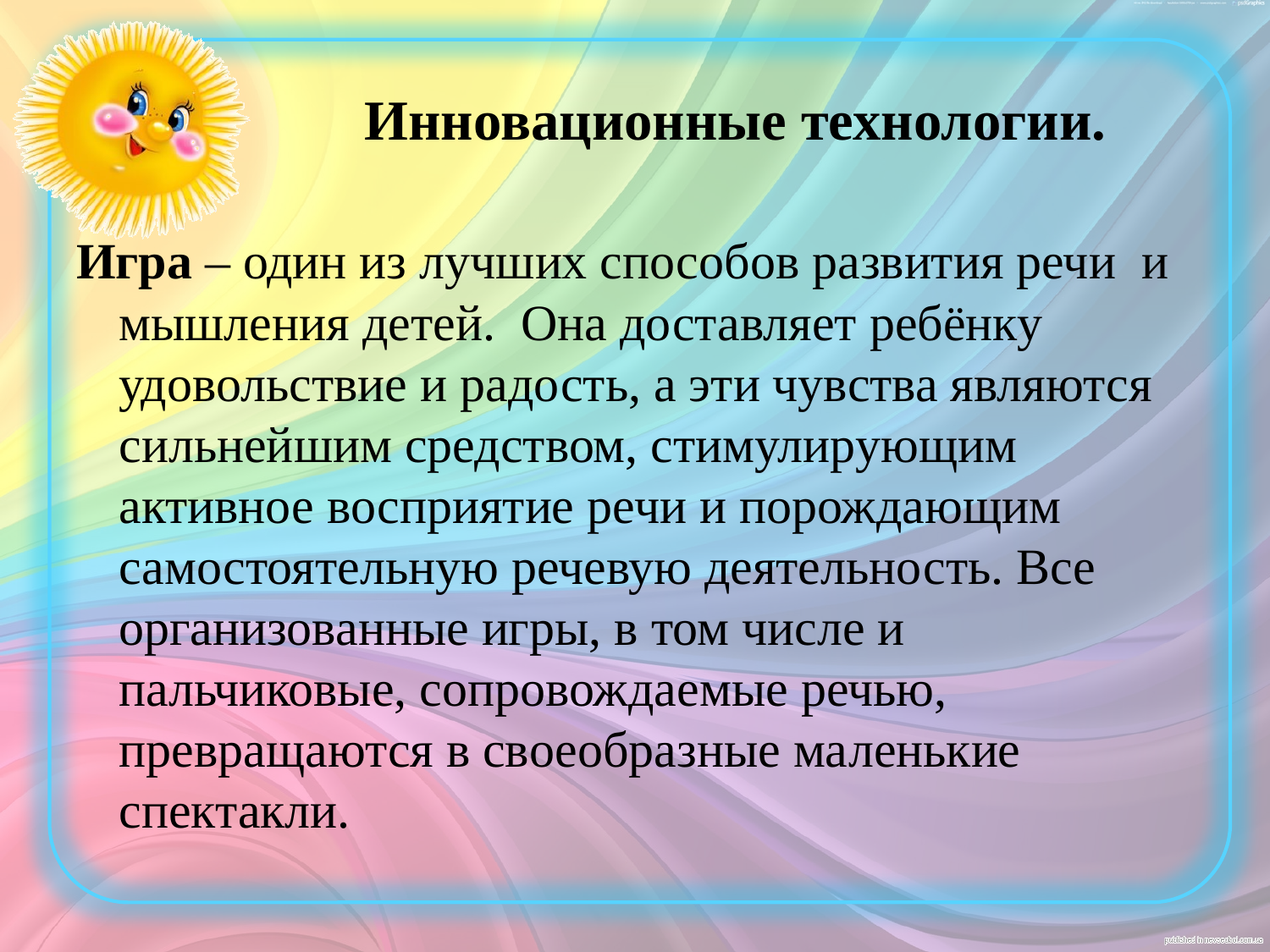

# Инновационные технологии.
Игра – один из лучших способов развития речи  и мышления детей.  Она доставляет ребёнку удовольствие и радость, а эти чувства являются сильнейшим средством, стимулирующим активное восприятие речи и порождающим самостоятельную речевую деятельность. Все организованные игры, в том числе и пальчиковые, сопровождаемые речью, превращаются в своеобразные маленькие спектакли.